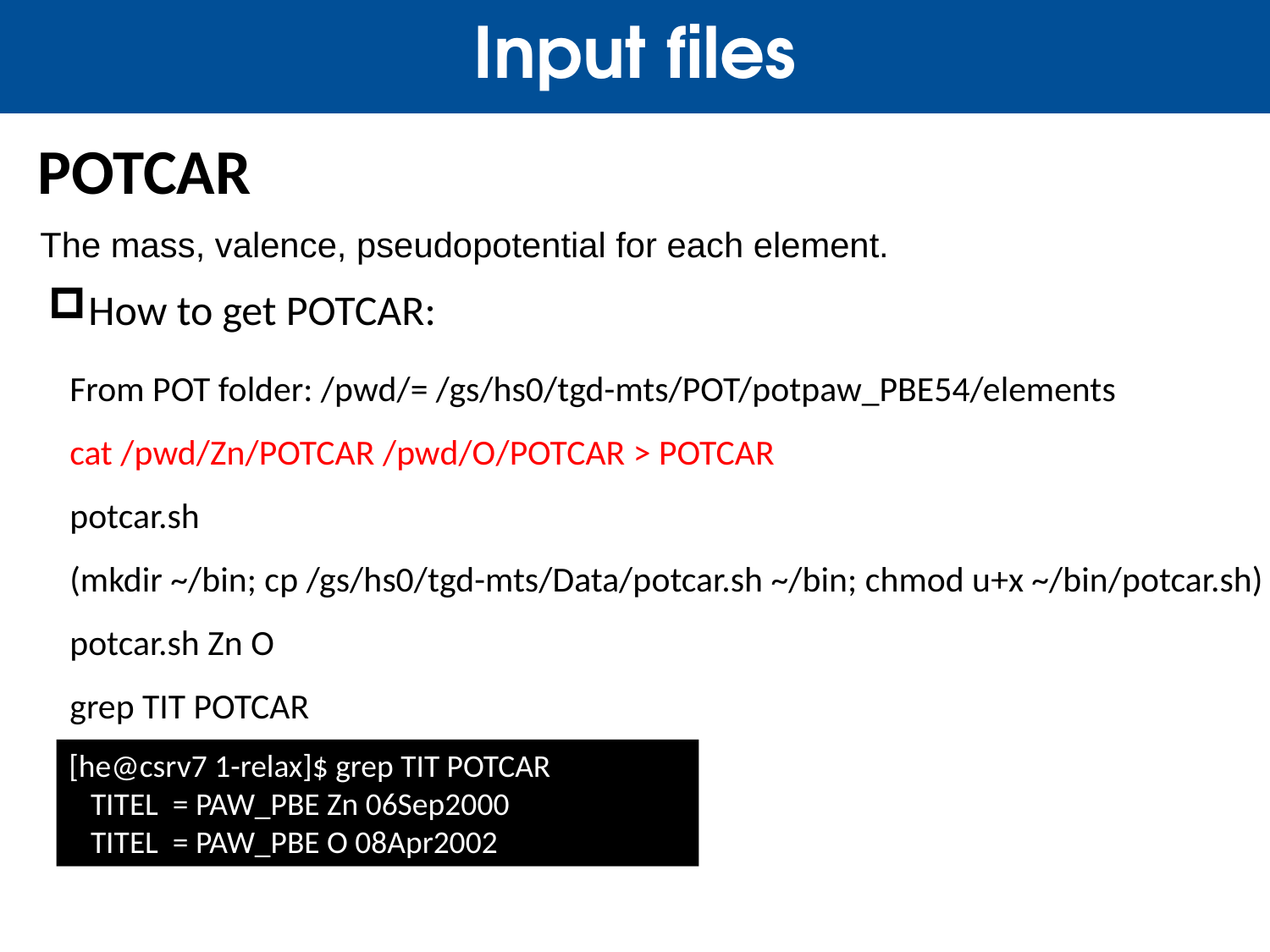

Input files
POTCAR
The mass, valence, pseudopotential for each element.
How to get POTCAR:
From POT folder: /pwd/= /gs/hs0/tgd-mts/POT/potpaw_PBE54/elements
cat /pwd/Zn/POTCAR /pwd/O/POTCAR > POTCAR
potcar.sh
(mkdir ~/bin; cp /gs/hs0/tgd-mts/Data/potcar.sh ~/bin; chmod u+x ~/bin/potcar.sh)
potcar.sh Zn O
grep TIT POTCAR
[he@csrv7 1-relax]$ grep TIT POTCAR
   TITEL  = PAW_PBE Zn 06Sep2000
   TITEL  = PAW_PBE O 08Apr2002